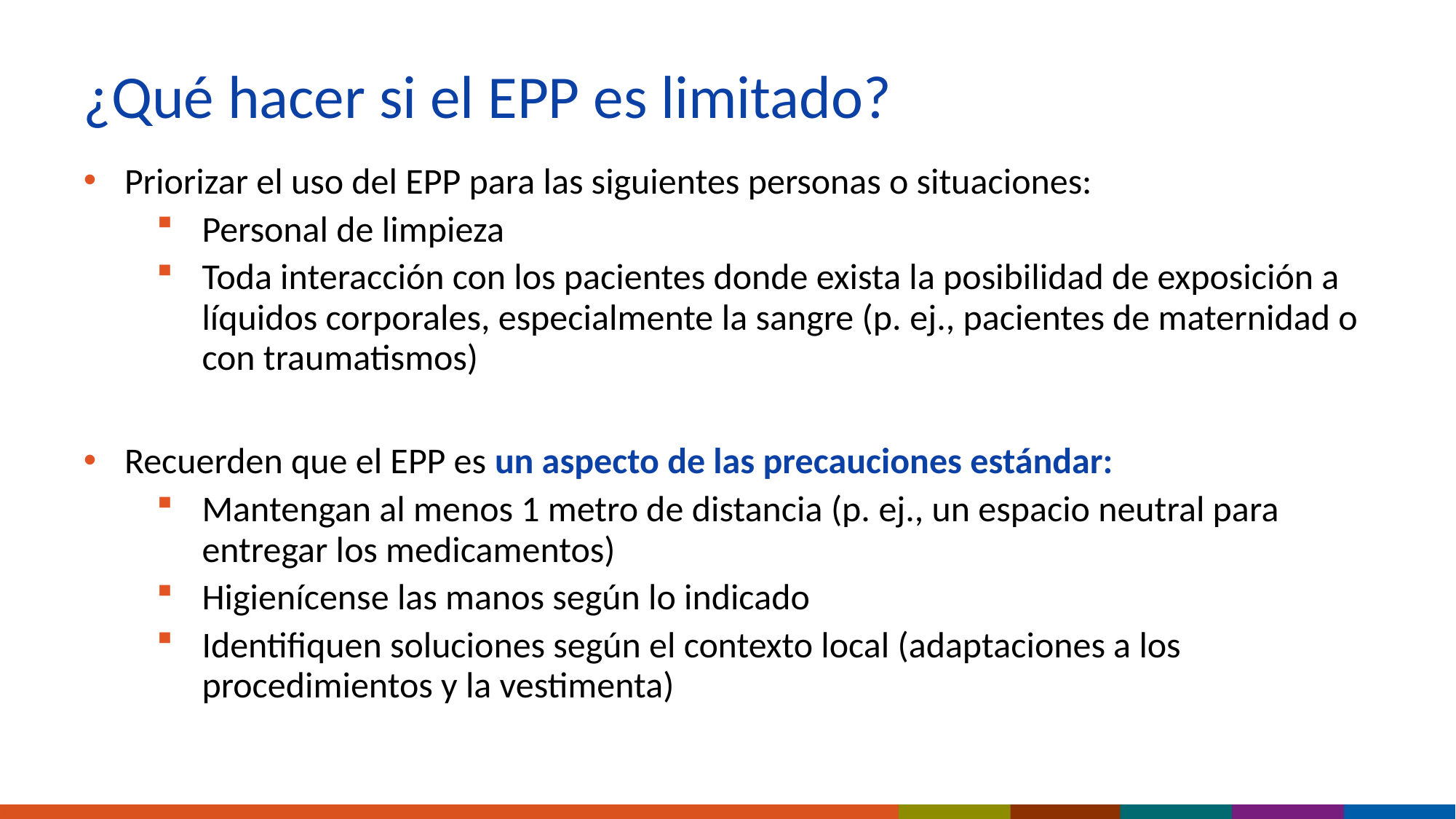

# ¿Qué hacer si el EPP es limitado?
Priorizar el uso del EPP para las siguientes personas o situaciones:
Personal de limpieza
Toda interacción con los pacientes donde exista la posibilidad de exposición a líquidos corporales, especialmente la sangre (p. ej., pacientes de maternidad o con traumatismos)

Recuerden que el EPP es un aspecto de las precauciones estándar:
Mantengan al menos 1 metro de distancia (p. ej., un espacio neutral para entregar los medicamentos)
Higienícense las manos según lo indicado
Identifiquen soluciones según el contexto local (adaptaciones a los procedimientos y la vestimenta)